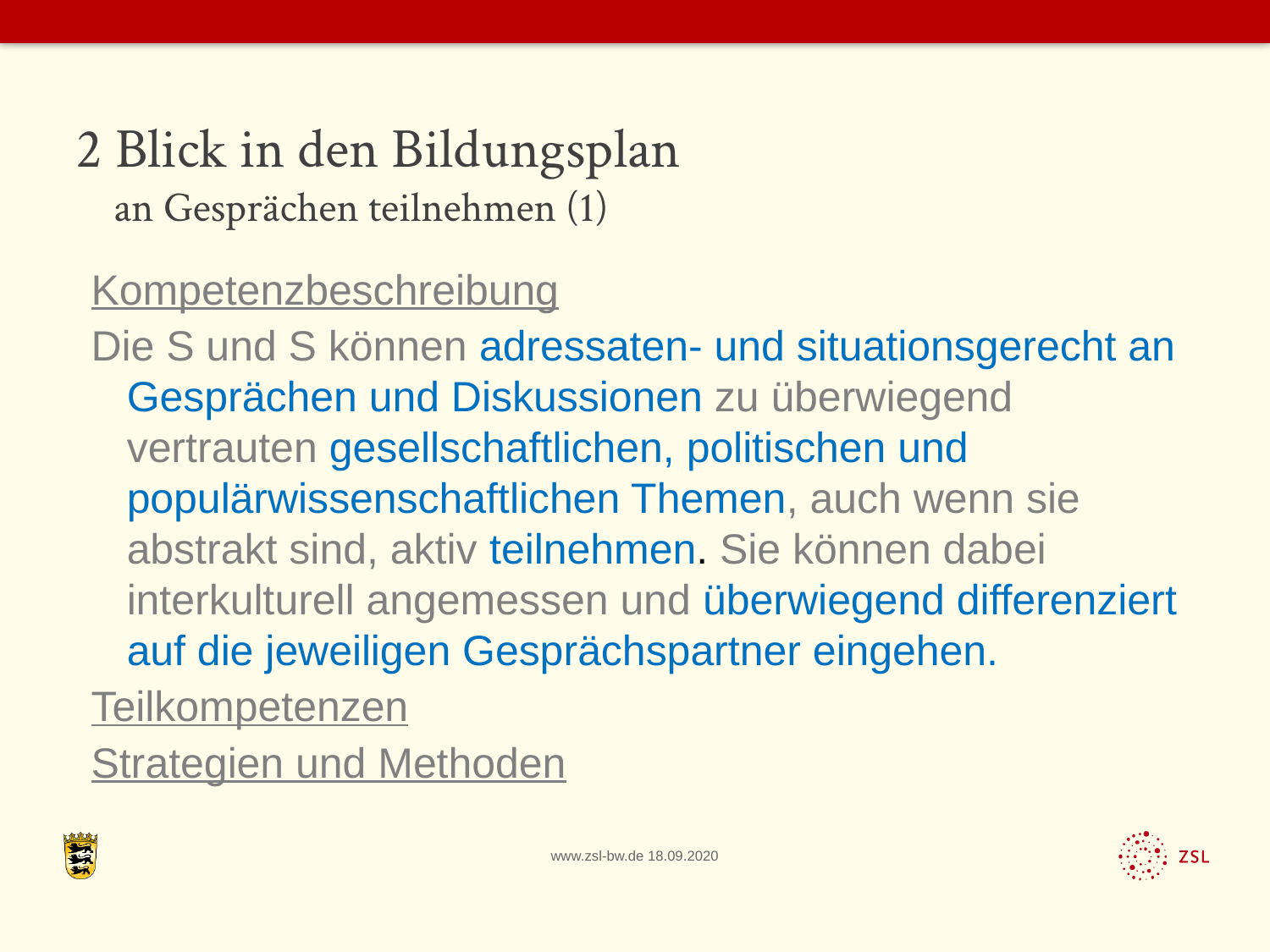

# 2 Blick in den Bildungsplan an Gesprächen teilnehmen (1)
Kompetenzbeschreibung
Die S und S können adressaten- und situationsgerecht an Gesprächen und Diskussionen zu überwiegend vertrauten gesellschaftlichen, politischen und populärwissenschaftlichen Themen, auch wenn sie abstrakt sind, aktiv teilnehmen. Sie können dabei interkulturell angemessen und überwiegend differenziert auf die jeweiligen Gesprächspartner eingehen.
Teilkompetenzen
Strategien und Methoden